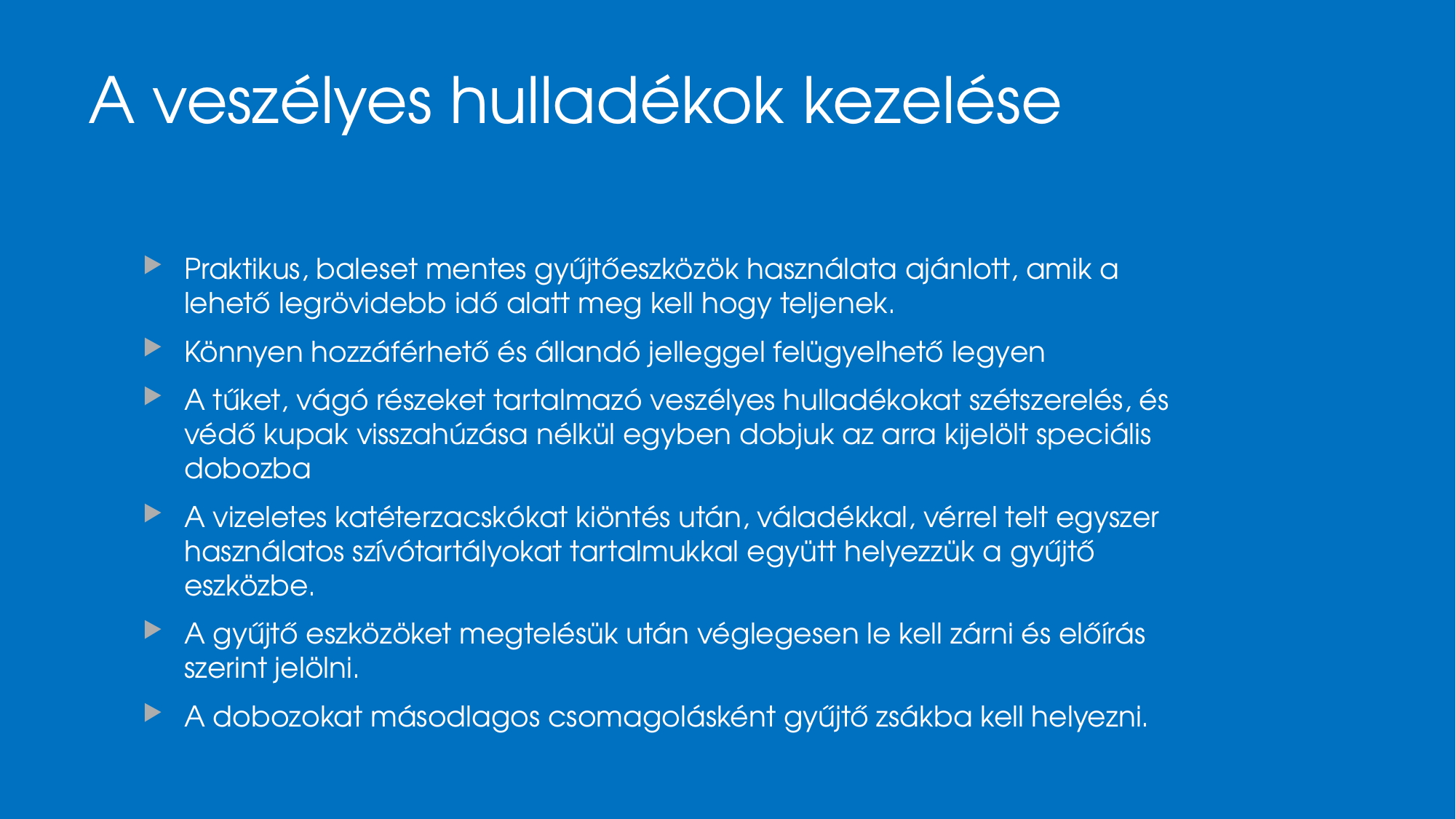

# A veszélyes hulladékok kezelése
Praktikus, baleset mentes gyűjtőeszközök használata ajánlott, amik a lehető legrövidebb idő alatt meg kell hogy teljenek.
Könnyen hozzáférhető és állandó jelleggel felügyelhető legyen
A tűket, vágó részeket tartalmazó veszélyes hulladékokat szétszerelés, és védő kupak visszahúzása nélkül egyben dobjuk az arra kijelölt speciális dobozba
A vizeletes katéterzacskókat kiöntés után, váladékkal, vérrel telt egyszer használatos szívótartályokat tartalmukkal együtt helyezzük a gyűjtő eszközbe.
A gyűjtő eszközöket megtelésük után véglegesen le kell zárni és előírás szerint jelölni.
A dobozokat másodlagos csomagolásként gyűjtő zsákba kell helyezni.